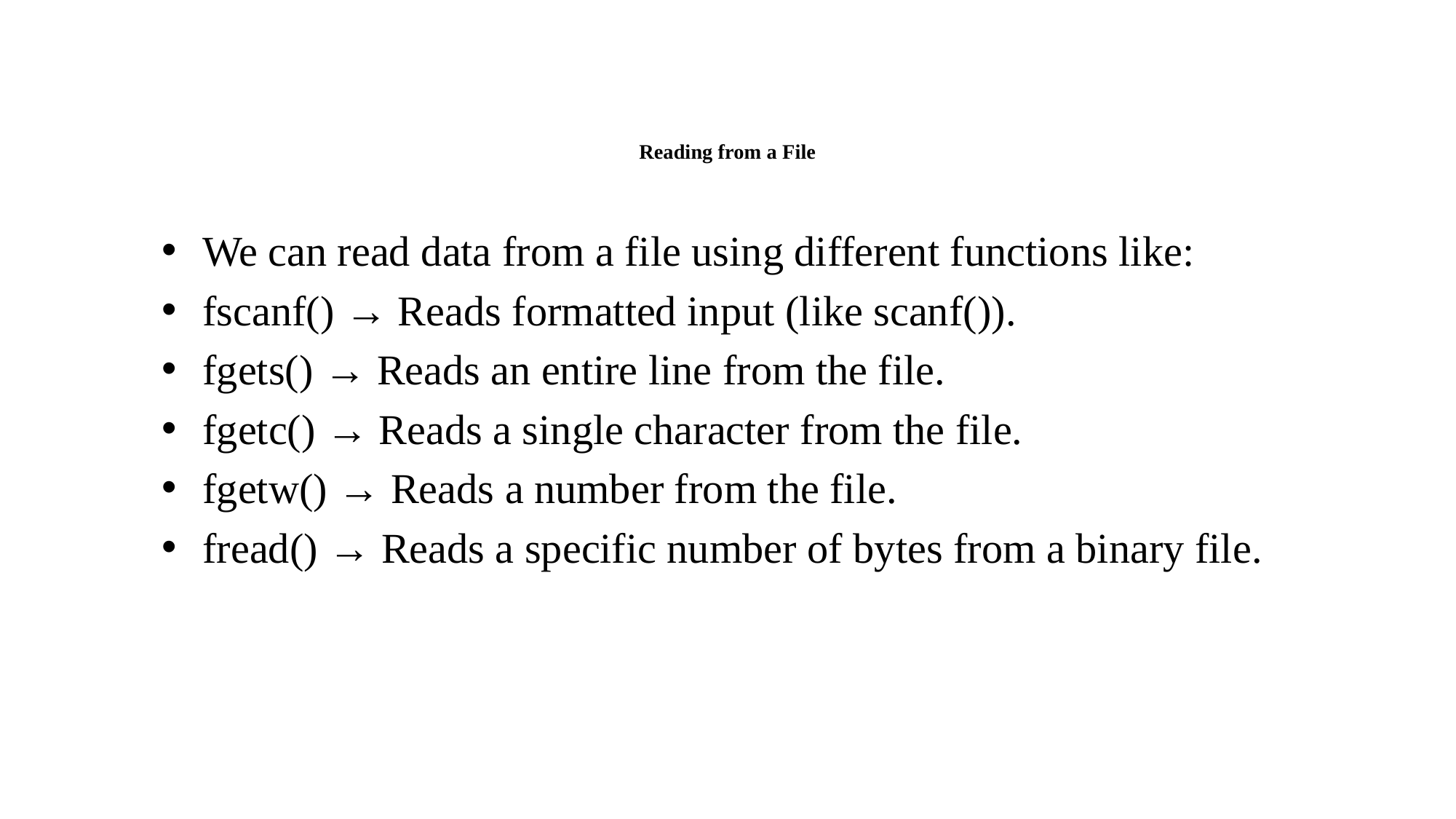

# Reading from a File
We can read data from a file using different functions like:
fscanf() → Reads formatted input (like scanf()).
fgets() → Reads an entire line from the file.
fgetc() → Reads a single character from the file.
fgetw() → Reads a number from the file.
fread() → Reads a specific number of bytes from a binary file.